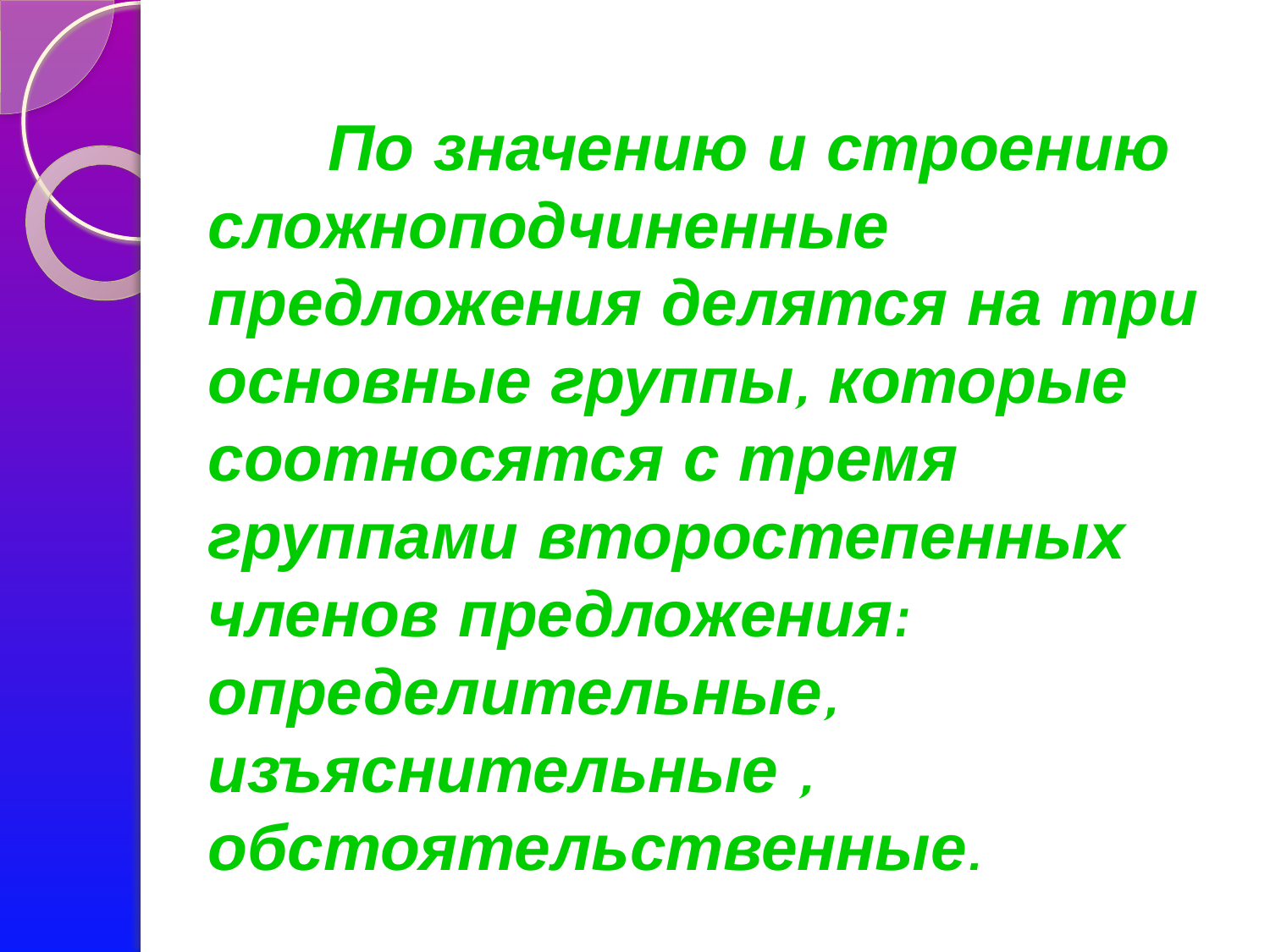

По значению и строению сложноподчиненные предложения делятся на три основные группы, которые соотносятся с тремя группами второстепенных членов предложения: определительные, изъяснительные , обстоятельственные.